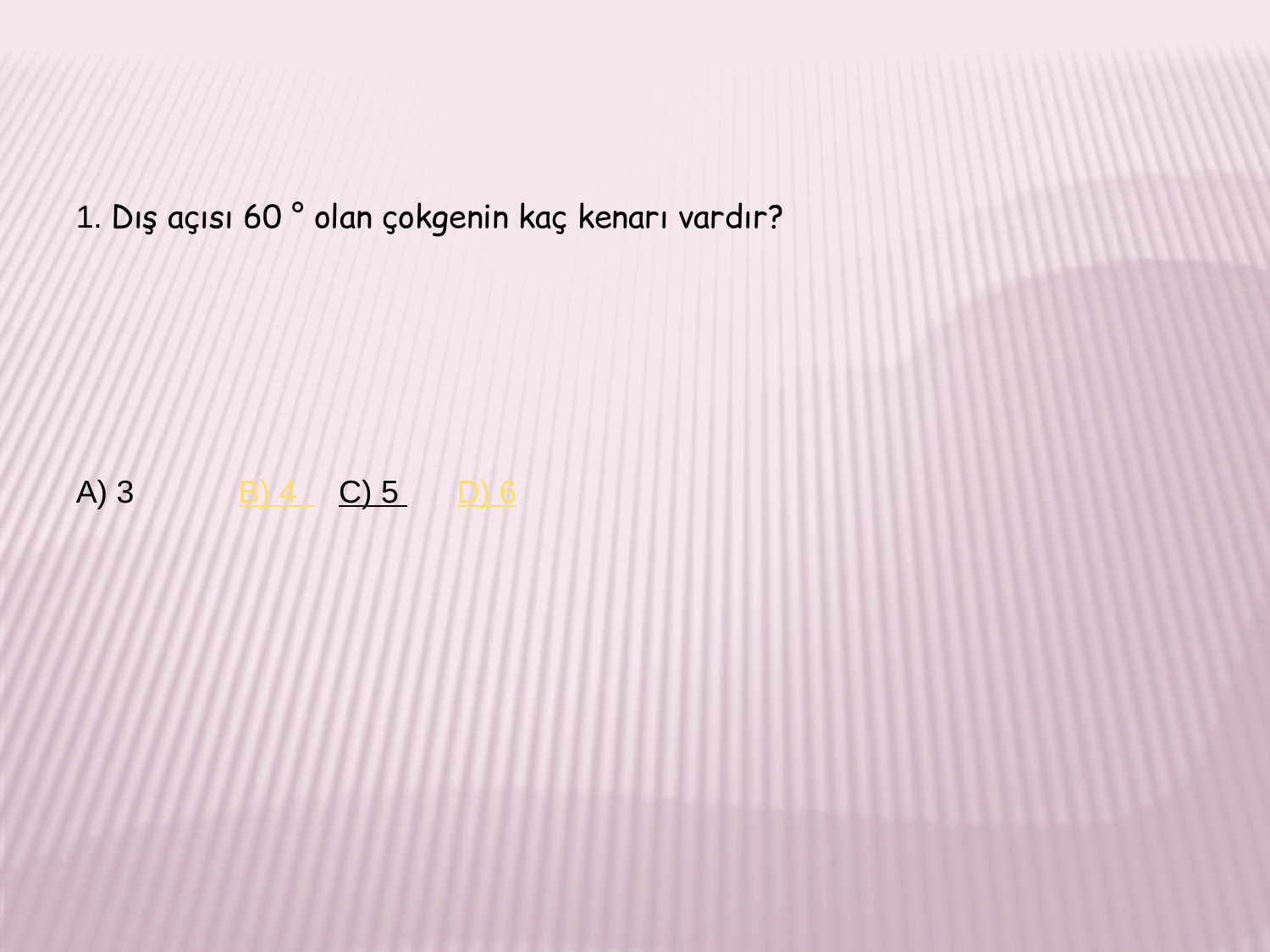

1. Dış açısı 60 ° olan çokgenin kaç kenarı vardır?
A) 3	    B) 4  	 C) 5 	D) 6